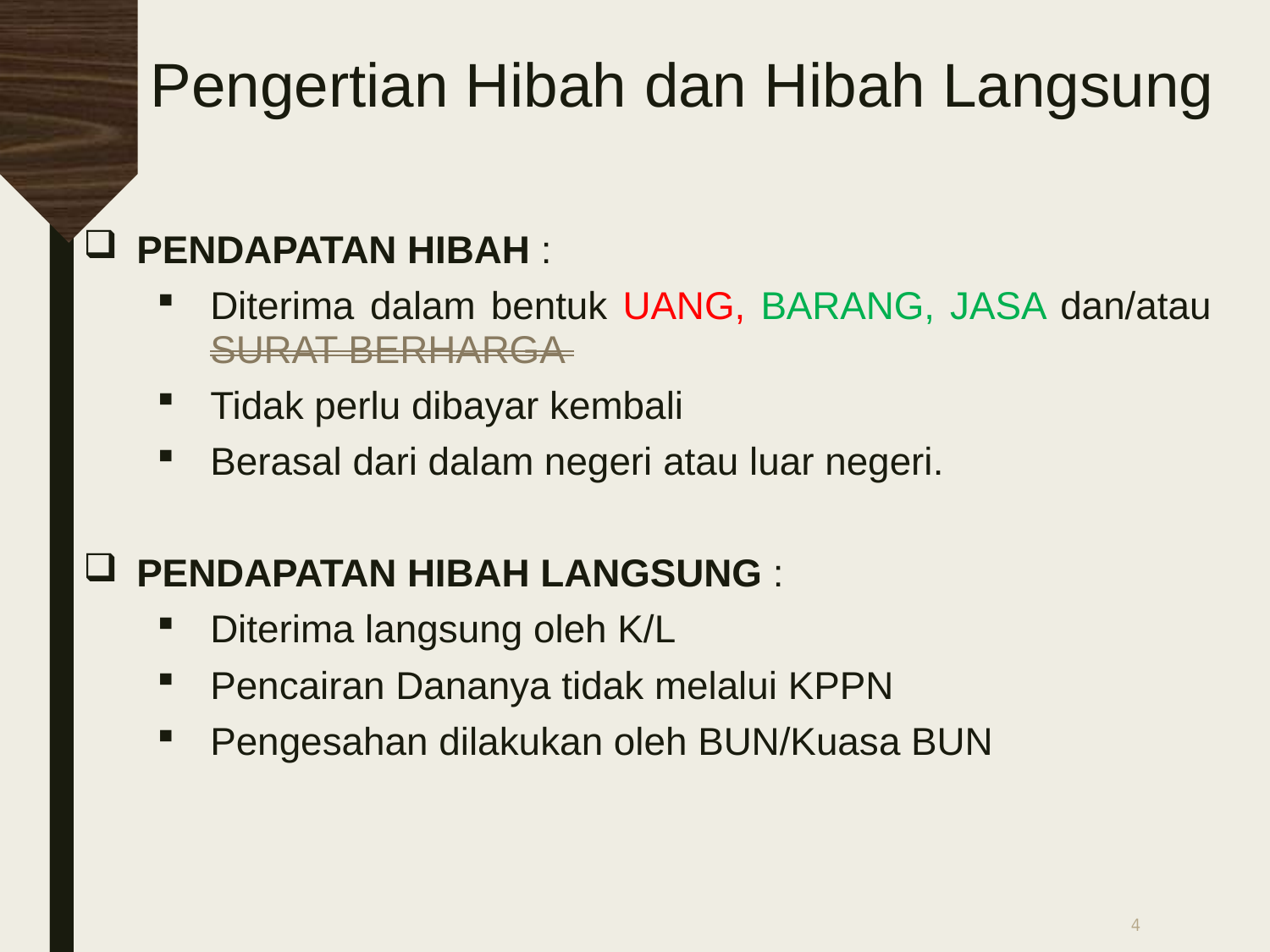

# Pengertian Hibah dan Hibah Langsung

PENDAPATAN HIBAH :
Diterima dalam bentuk UANG, BARANG, JASA dan/atau SURAT BERHARGA
Tidak perlu dibayar kembali
Berasal dari dalam negeri atau luar negeri.

PENDAPATAN HIBAH LANGSUNG :
Diterima langsung oleh K/L
Pencairan Dananya tidak melalui KPPN
Pengesahan dilakukan oleh BUN/Kuasa BUN

4